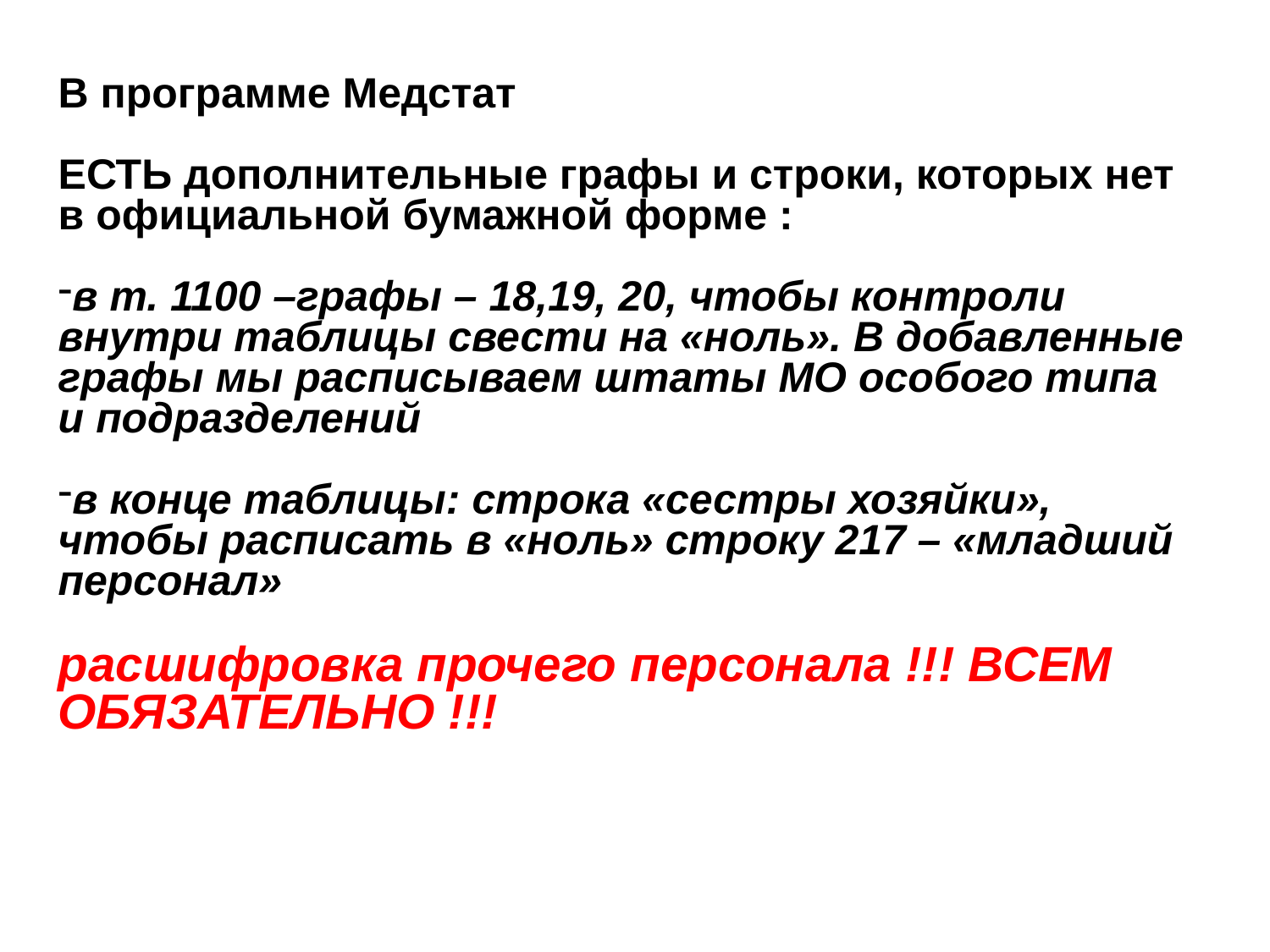

В программе Медстат

ЕСТЬ дополнительные графы и строки, которых нет в официальной бумажной форме :

в т. 1100 –графы – 18,19, 20, чтобы контроли внутри таблицы свести на «ноль». В добавленные графы мы расписываем штаты МО особого типа и подразделений

в конце таблицы: строка «сестры хозяйки», чтобы расписать в «ноль» строку 217 – «младший персонал»

расшифровка прочего персонала !!! ВСЕМ ОБЯЗАТЕЛЬНО !!!